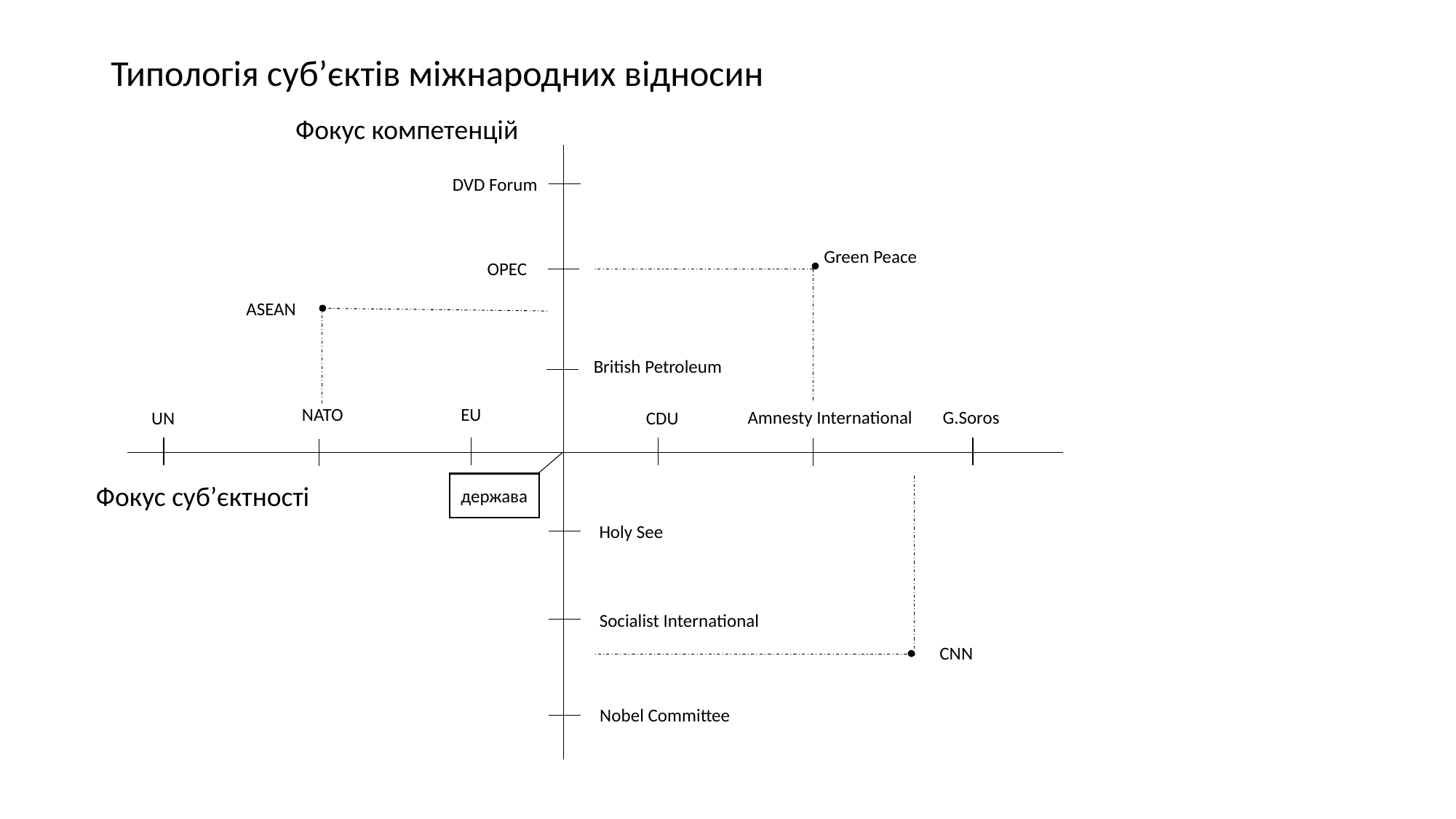

# Типологія суб’єктів міжнародних відносин
Фокус компетенцій
DVD Forum
Green Peace
OPEC

ASEAN

British Petroleum
NATO
EU
G.Soros
Amnesty International
CDU
UN
Фокус суб’єктності
держава
Holy See
Socialist International
CNN

Nobel Committee